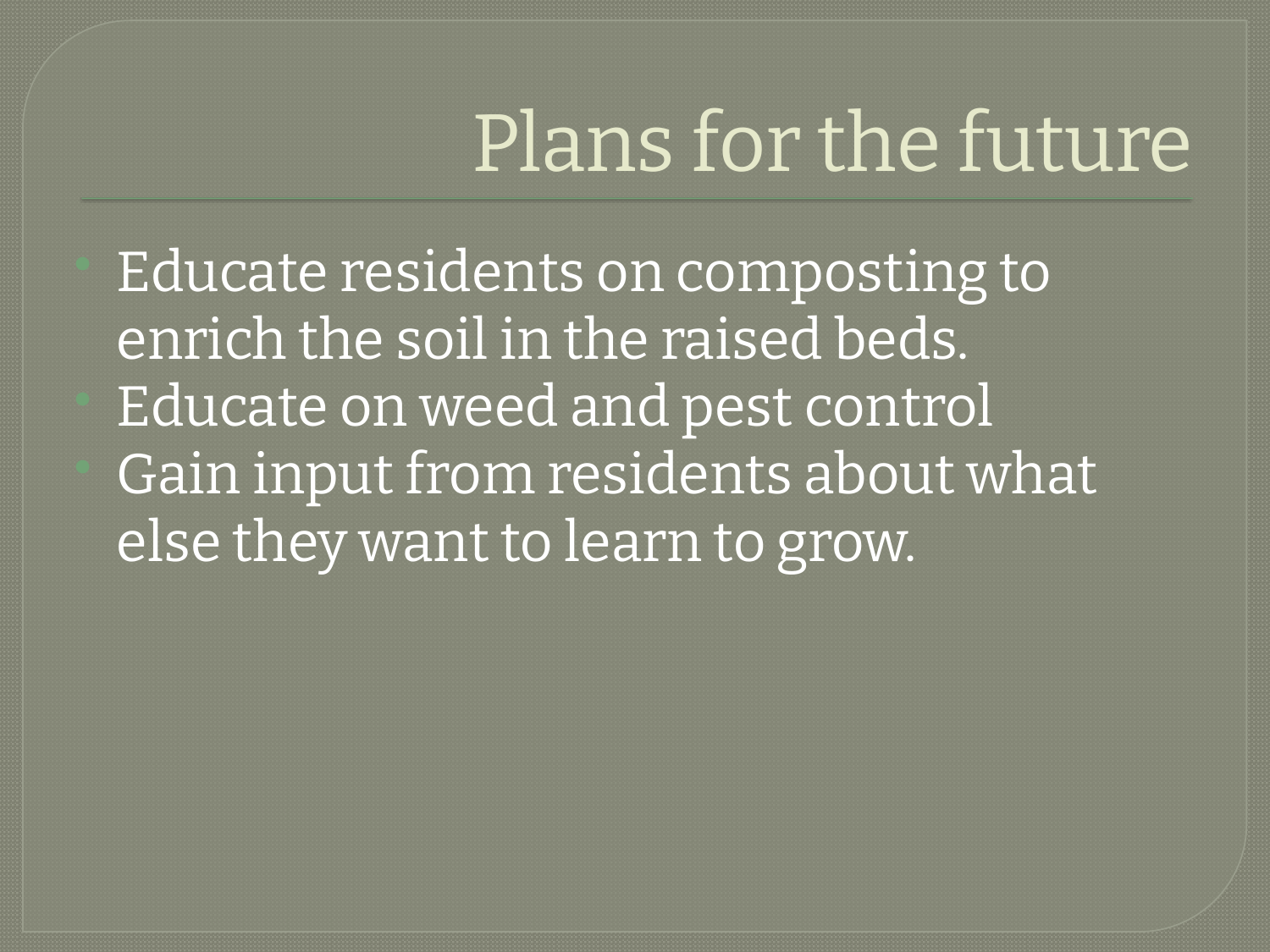

# Plans for the future
Educate residents on composting to enrich the soil in the raised beds.
Educate on weed and pest control
Gain input from residents about what else they want to learn to grow.